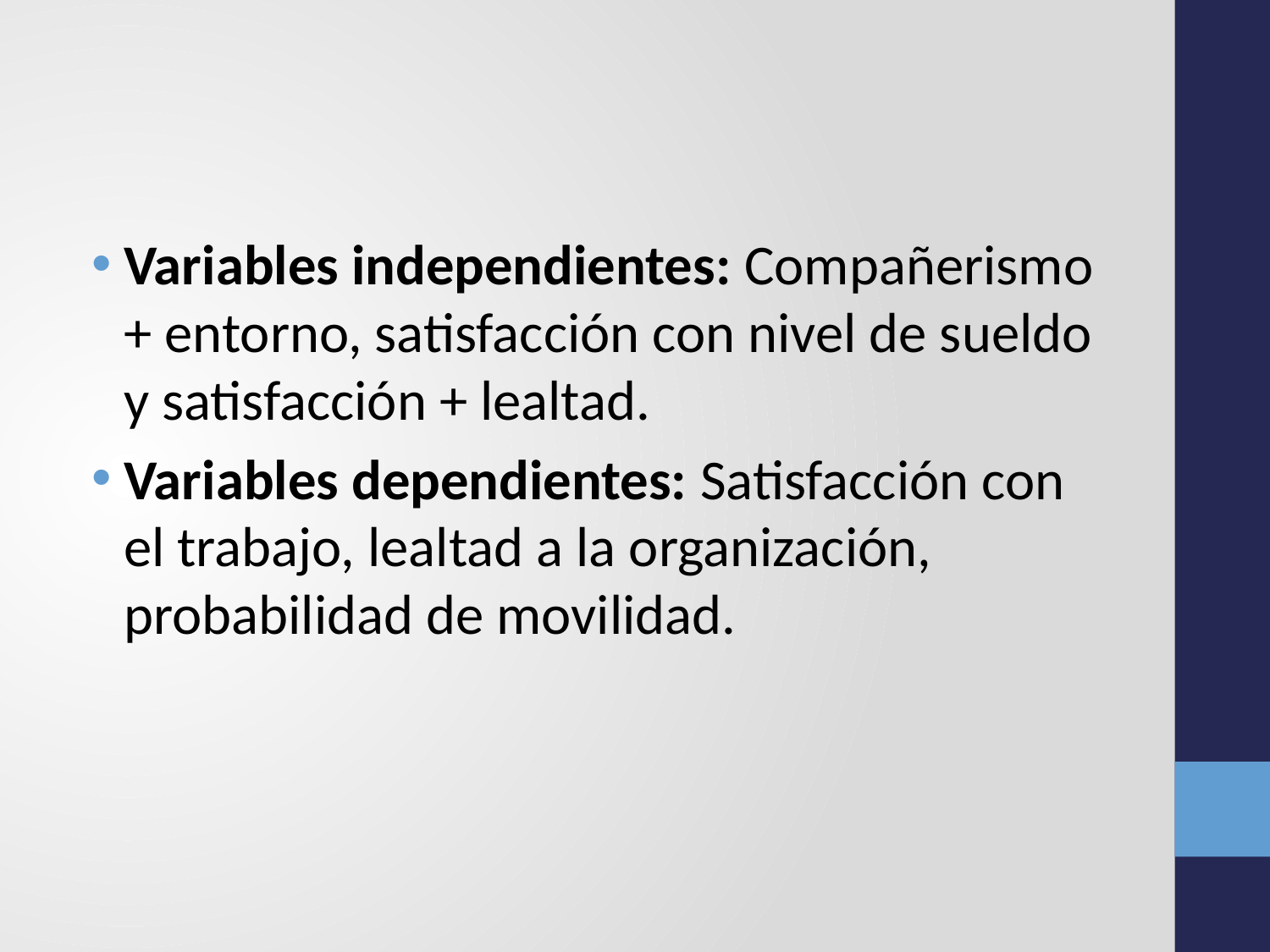

#
Variables independientes: Compañerismo + entorno, satisfacción con nivel de sueldo y satisfacción + lealtad.
Variables dependientes: Satisfacción con el trabajo, lealtad a la organización, probabilidad de movilidad.